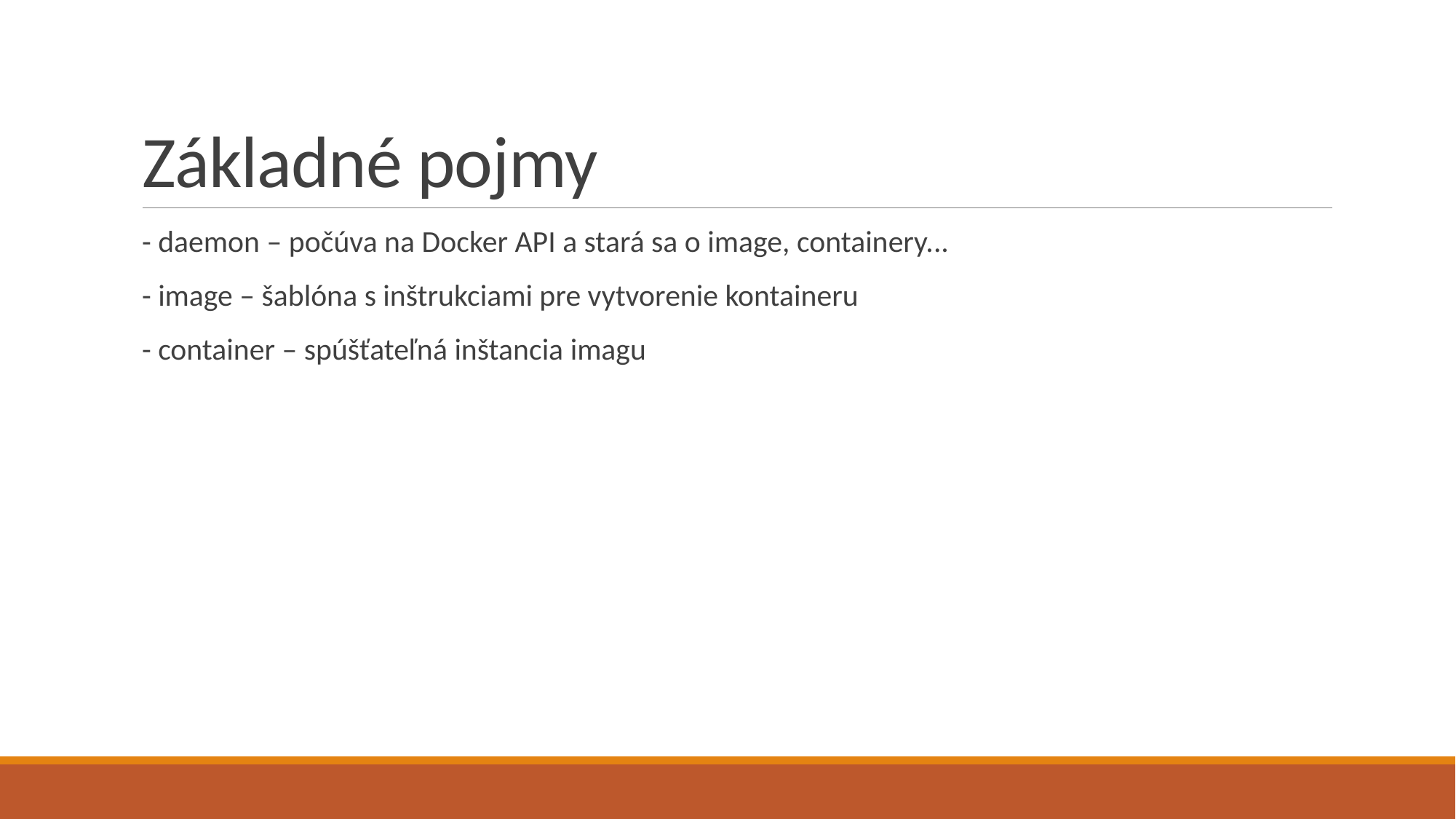

# Základné pojmy
- daemon – počúva na Docker API a stará sa o image, containery...
- image – šablóna s inštrukciami pre vytvorenie kontaineru
- container – spúšťateľná inštancia imagu